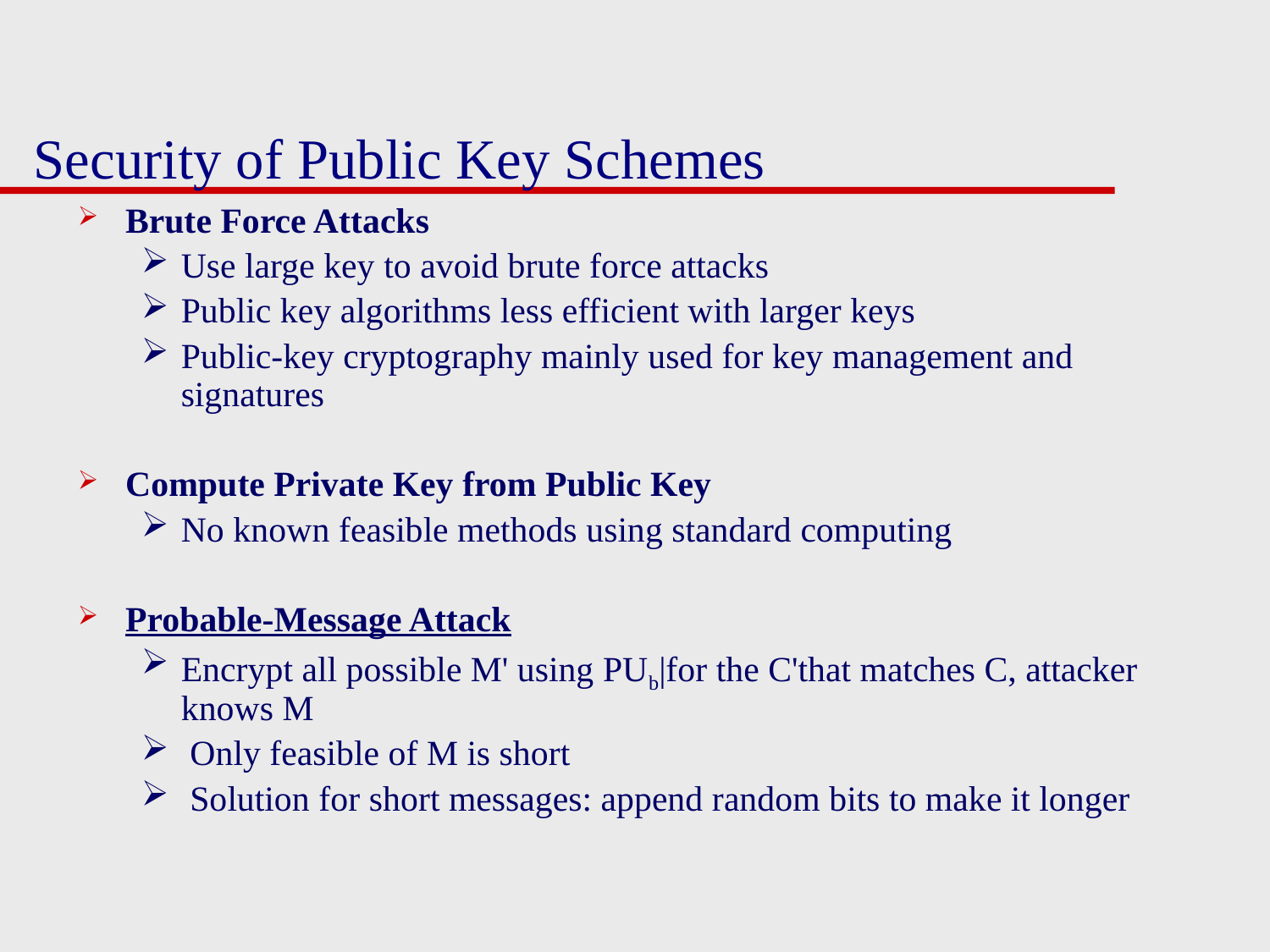

# Security of Public Key Schemes
Brute Force Attacks
Use large key to avoid brute force attacks
Public key algorithms less efficient with larger keys
Public-key cryptography mainly used for key management and signatures

Compute Private Key from Public Key
No known feasible methods using standard computing

Probable-Message Attack
Encrypt all possible M' using PUb|for the C'that matches C, attacker knows M
 Only feasible of M is short
 Solution for short messages: append random bits to make it longer